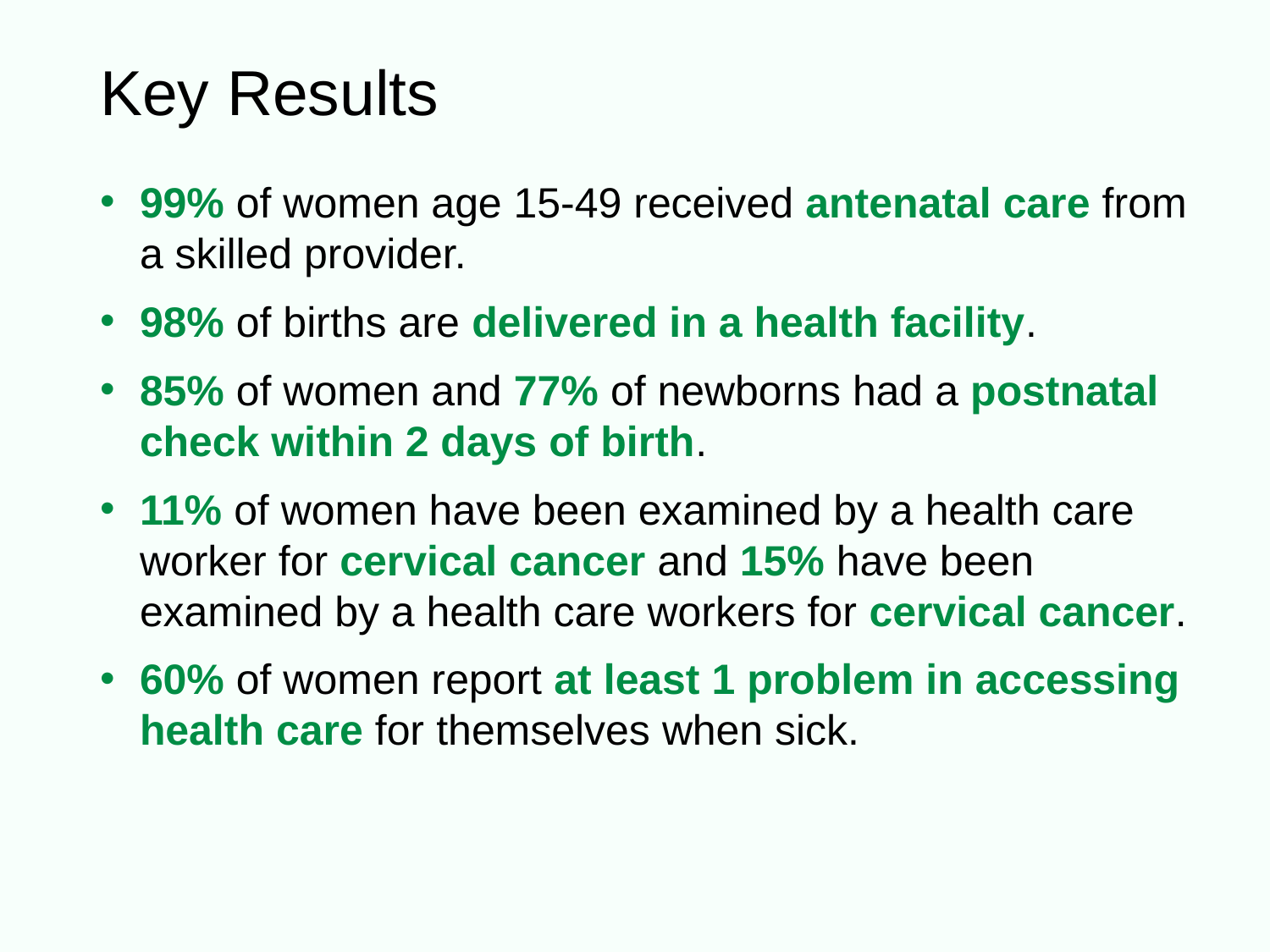

# Key Results
99% of women age 15-49 received antenatal care from a skilled provider.
98% of births are delivered in a health facility.
85% of women and 77% of newborns had a postnatal check within 2 days of birth.
11% of women have been examined by a health care worker for cervical cancer and 15% have been examined by a health care workers for cervical cancer.
60% of women report at least 1 problem in accessing health care for themselves when sick.